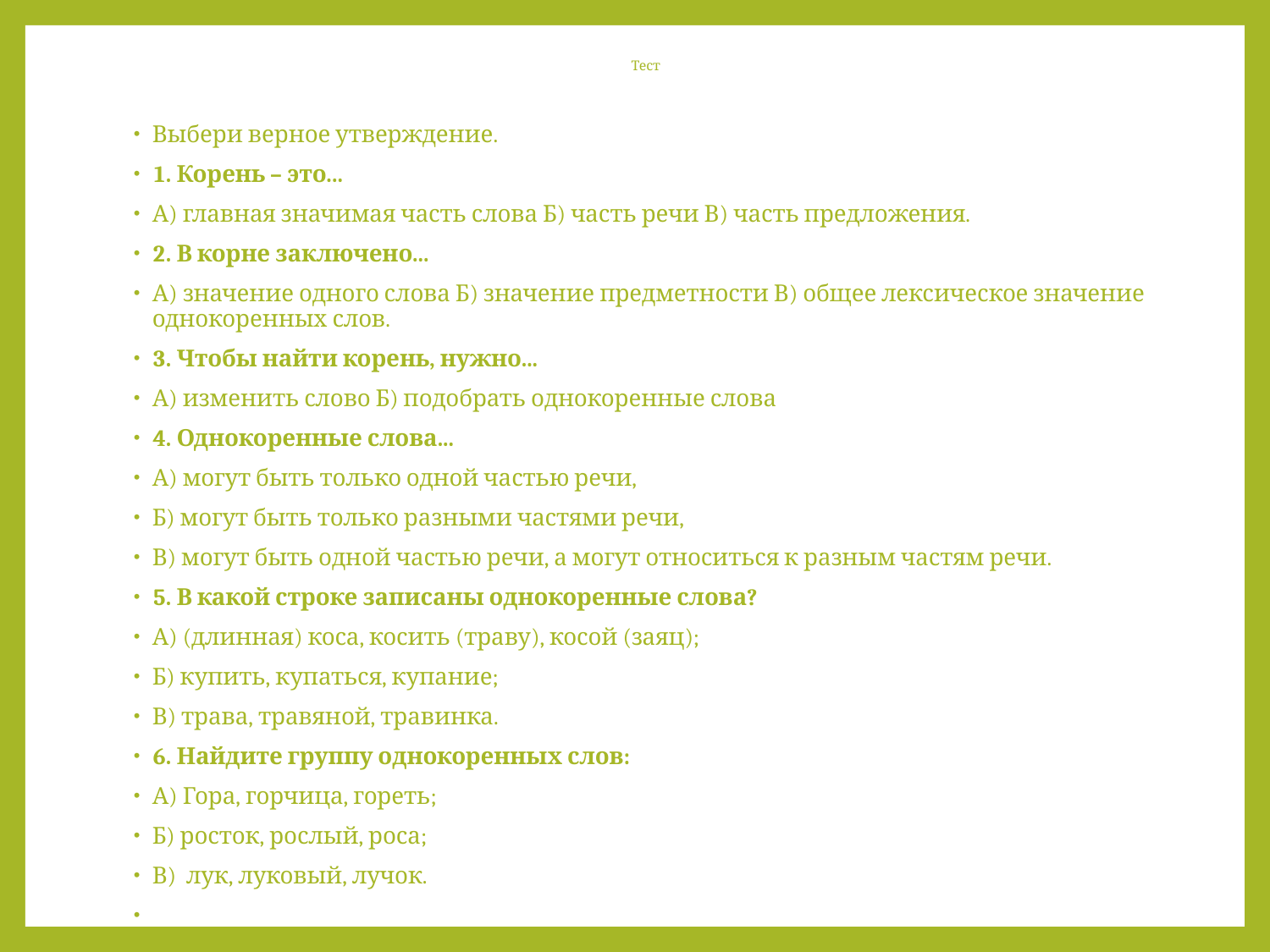

# Тест
Выбери верное утверждение.
1. Корень – это...
А) главная значимая часть слова Б) часть речи В) часть предложения.
2. В корне заключено...
А) значение одного слова Б) значение предметности В) общее лексическое значение однокоренных слов.
3. Чтобы найти корень, нужно...
А) изменить слово Б) подобрать однокоренные слова
4. Однокоренные слова...
А) могут быть только одной частью речи,
Б) могут быть только разными частями речи,
В) могут быть одной частью речи, а могут относиться к разным частям речи.
5. В какой строке записаны однокоренные слова?
А) (длинная) коса, косить (траву), косой (заяц);
Б) купить, купаться, купание;
В) трава, травяной, травинка.
6. Найдите группу однокоренных слов:
А) Гора, горчица, гореть;
Б) росток, рослый, роса;
В)  лук, луковый, лучок.